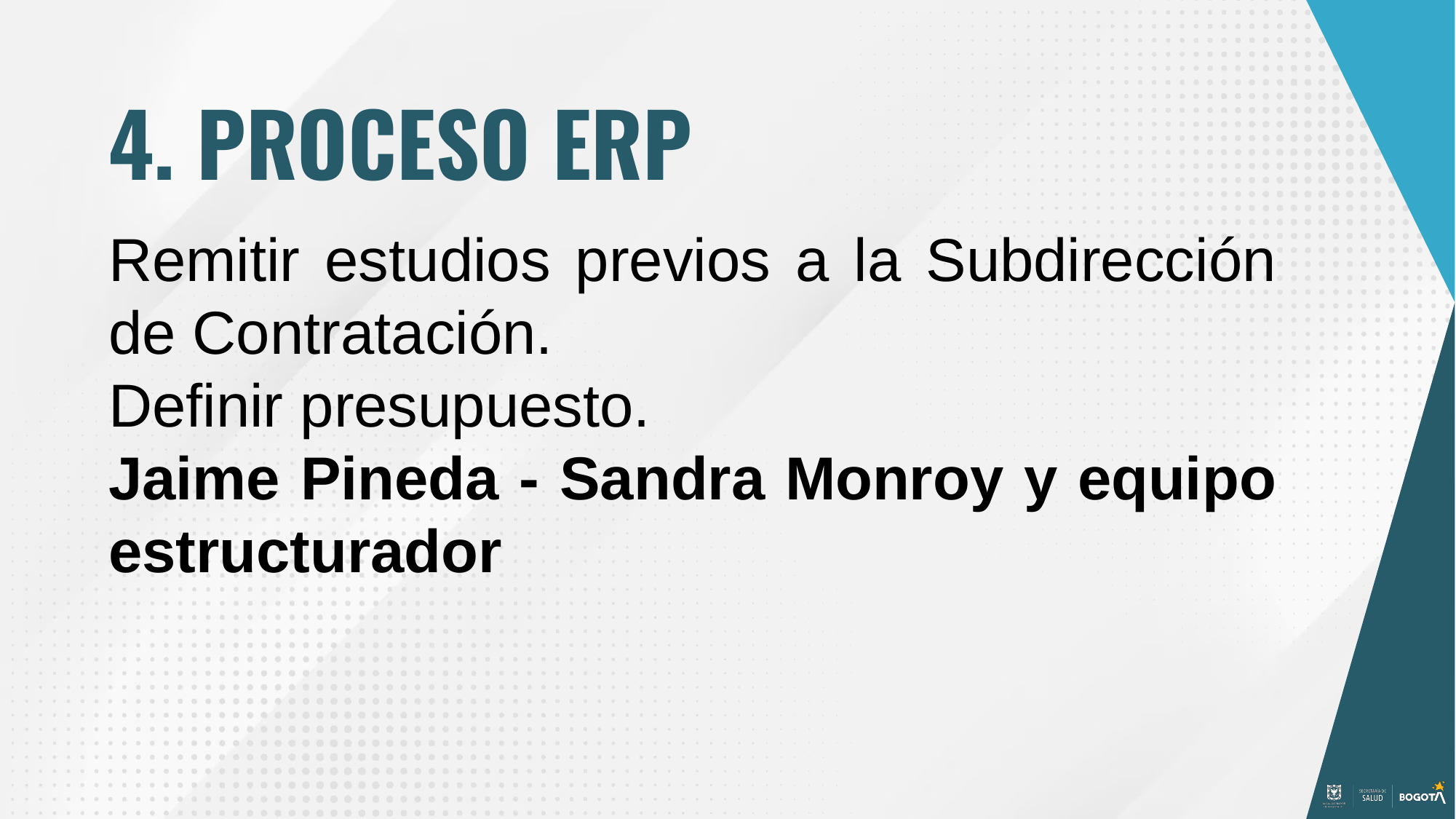

4. PROCESO ERP
Remitir estudios previos a la Subdirección de Contratación.
Definir presupuesto.
Jaime Pineda - Sandra Monroy y equipo estructurador